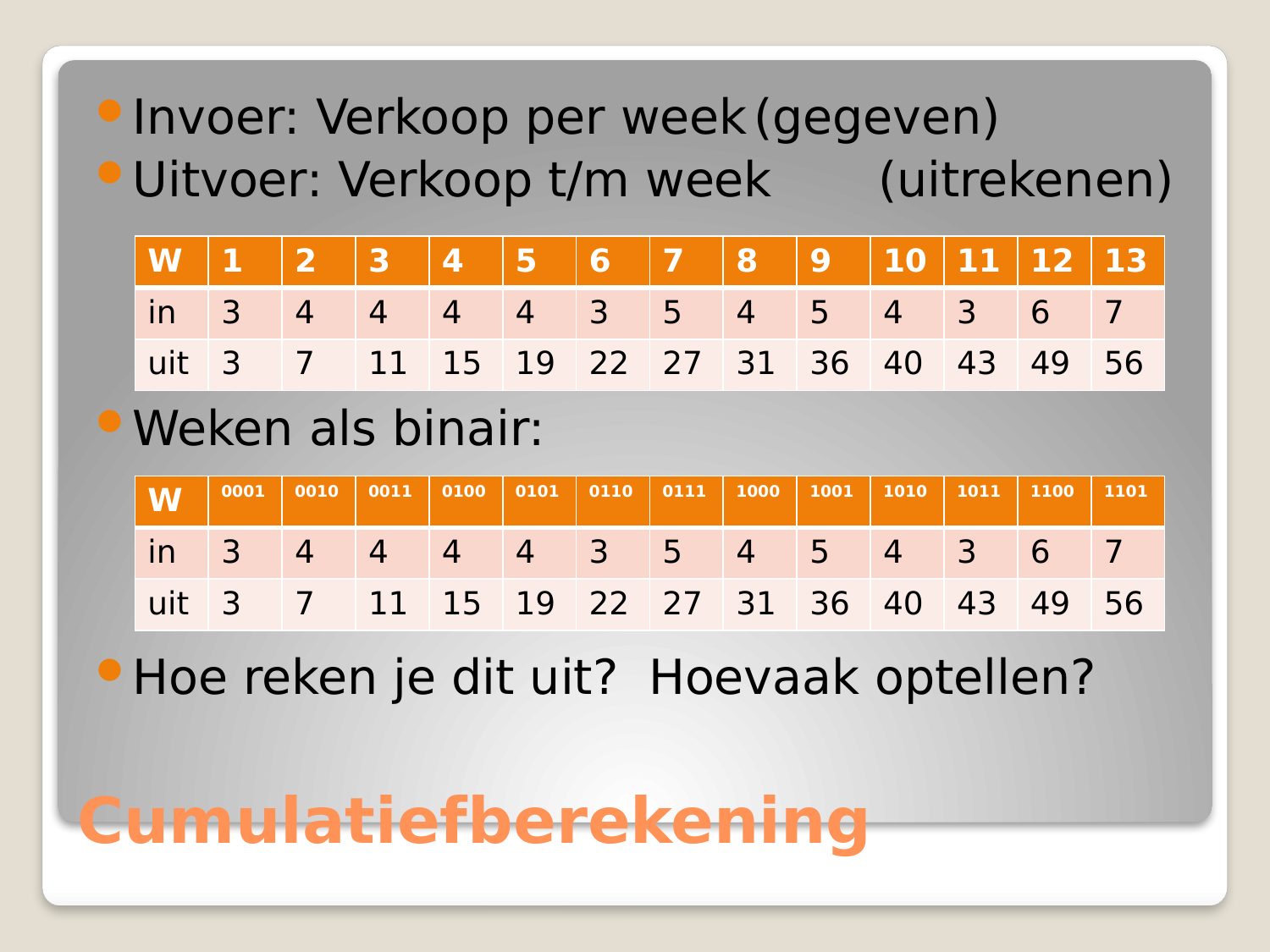

Invoer: Verkoop per week	(gegeven)
Uitvoer: Verkoop t/m week	(uitrekenen)

Weken als binair:

Hoe reken je dit uit?  Hoevaak optellen?
| W | 1 | 2 | 3 | 4 | 5 | 6 | 7 | 8 | 9 | 10 | 11 | 12 | 13 |
| --- | --- | --- | --- | --- | --- | --- | --- | --- | --- | --- | --- | --- | --- |
| in | 3 | 4 | 4 | 4 | 4 | 3 | 5 | 4 | 5 | 4 | 3 | 6 | 7 |
| uit | 3 | 7 | 11 | 15 | 19 | 22 | 27 | 31 | 36 | 40 | 43 | 49 | 56 |
| W | 0001 | 0010 | 0011 | 0100 | 0101 | 0110 | 0111 | 1000 | 1001 | 1010 | 1011 | 1100 | 1101 |
| --- | --- | --- | --- | --- | --- | --- | --- | --- | --- | --- | --- | --- | --- |
| in | 3 | 4 | 4 | 4 | 4 | 3 | 5 | 4 | 5 | 4 | 3 | 6 | 7 |
| uit | 3 | 7 | 11 | 15 | 19 | 22 | 27 | 31 | 36 | 40 | 43 | 49 | 56 |
# Cumulatiefberekening